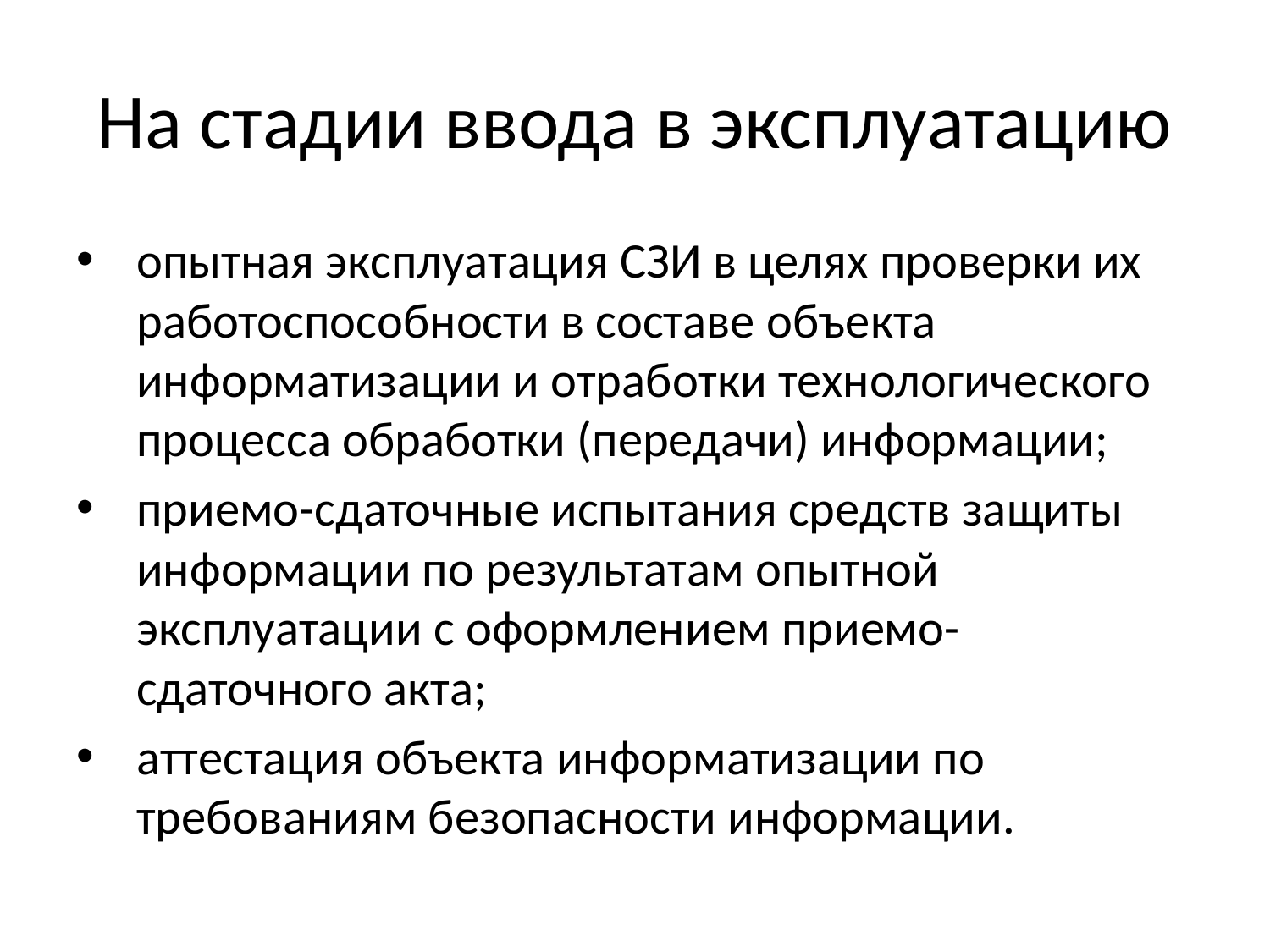

# На стадии ввода в эксплуатацию
опытная эксплуатация СЗИ в целях проверки их работоспособности в составе объекта информатизации и отработки технологического процесса обработки (передачи) информации;
приемо-сдаточные испытания средств защиты информации по результатам опытной эксплуатации с оформлением приемо-сдаточного акта;
аттестация объекта информатизации по требованиям безопасности информации.